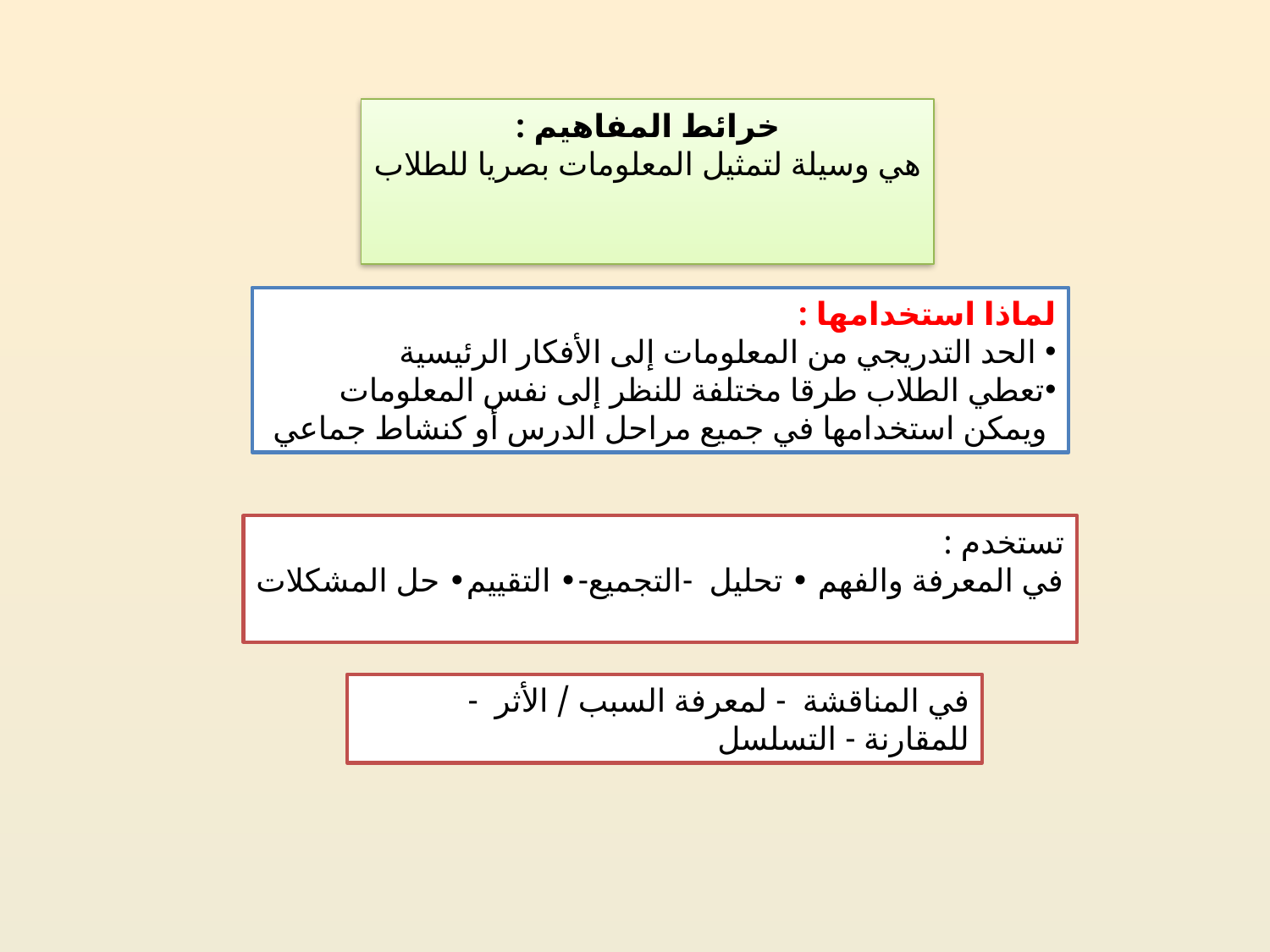

خرائط المفاهيم :
هي وسيلة لتمثيل المعلومات بصريا للطلاب

لماذا استخدامها :
 الحد التدريجي من المعلومات إلى الأفكار الرئيسية
تعطي الطلاب طرقا مختلفة للنظر إلى نفس المعلومات
 ويمكن استخدامها في جميع مراحل الدرس أو كنشاط جماعي
تستخدم :
في المعرفة والفهم • تحليل  -التجميع-• التقييم• حل المشكلات

في المناقشة  - لمعرفة السبب / الأثر  - للمقارنة - التسلسل